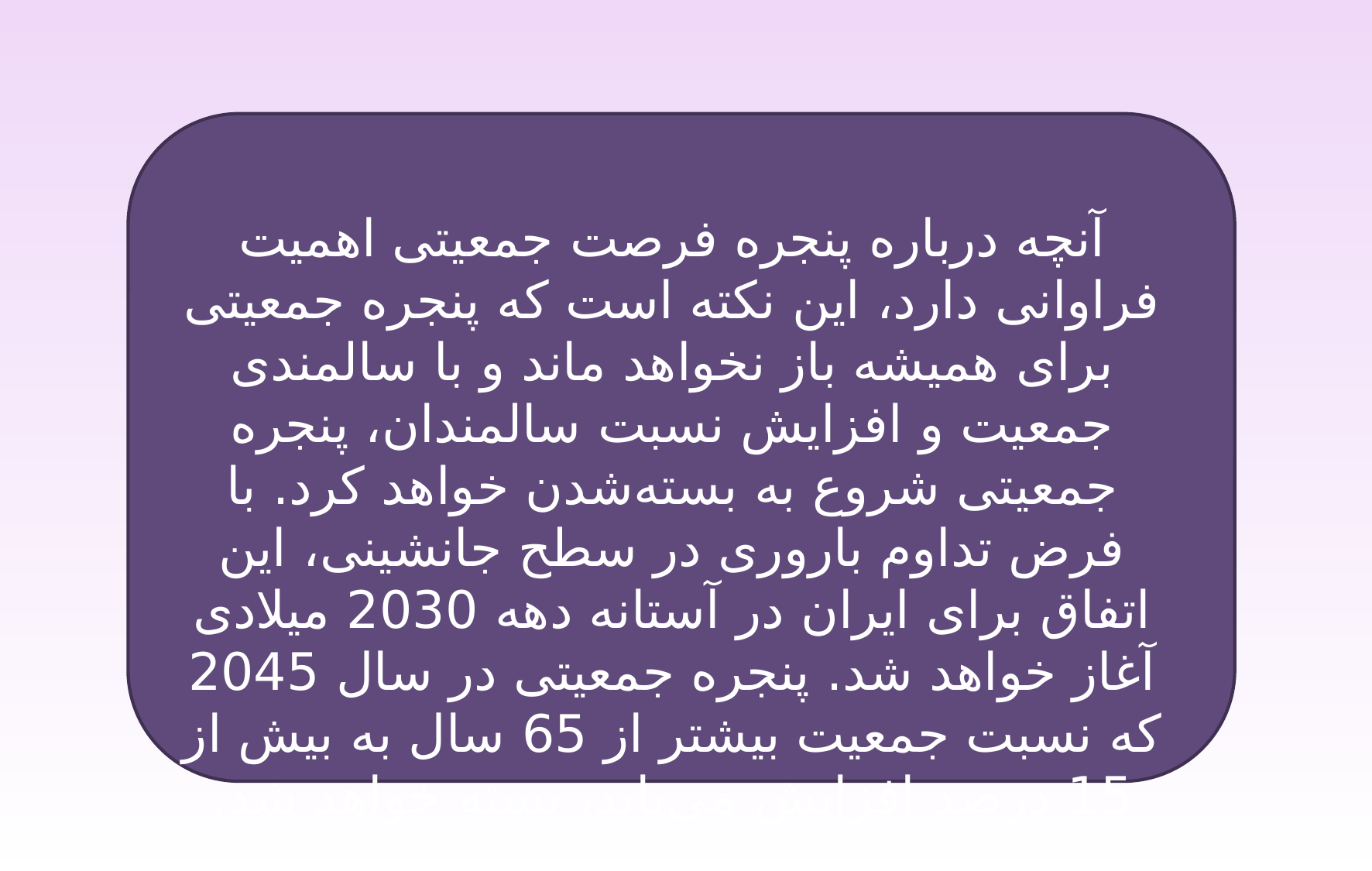

آنچه درباره پنجره فرصت جمعیتی اهمیت فراوانی دارد، این نکته است که پنجره جمعیتی برای همیشه باز نخواهد ماند و با سالمندی جمعیت و افزایش نسبت سالمندان، پنجره جمعیتی شروع به بسته‌شدن خواهد کرد. با فرض تداوم باروری در سطح جانشینی، این اتفاق برای ایران در آستانه دهه 2030 میلادی آغاز خواهد شد. پنجره جمعیتی در سال 2045 که نسبت جمعیت بیشتر از 65 سال به بیش از 15 درصد افزایش می‌یابد، بسته خواهد شد.